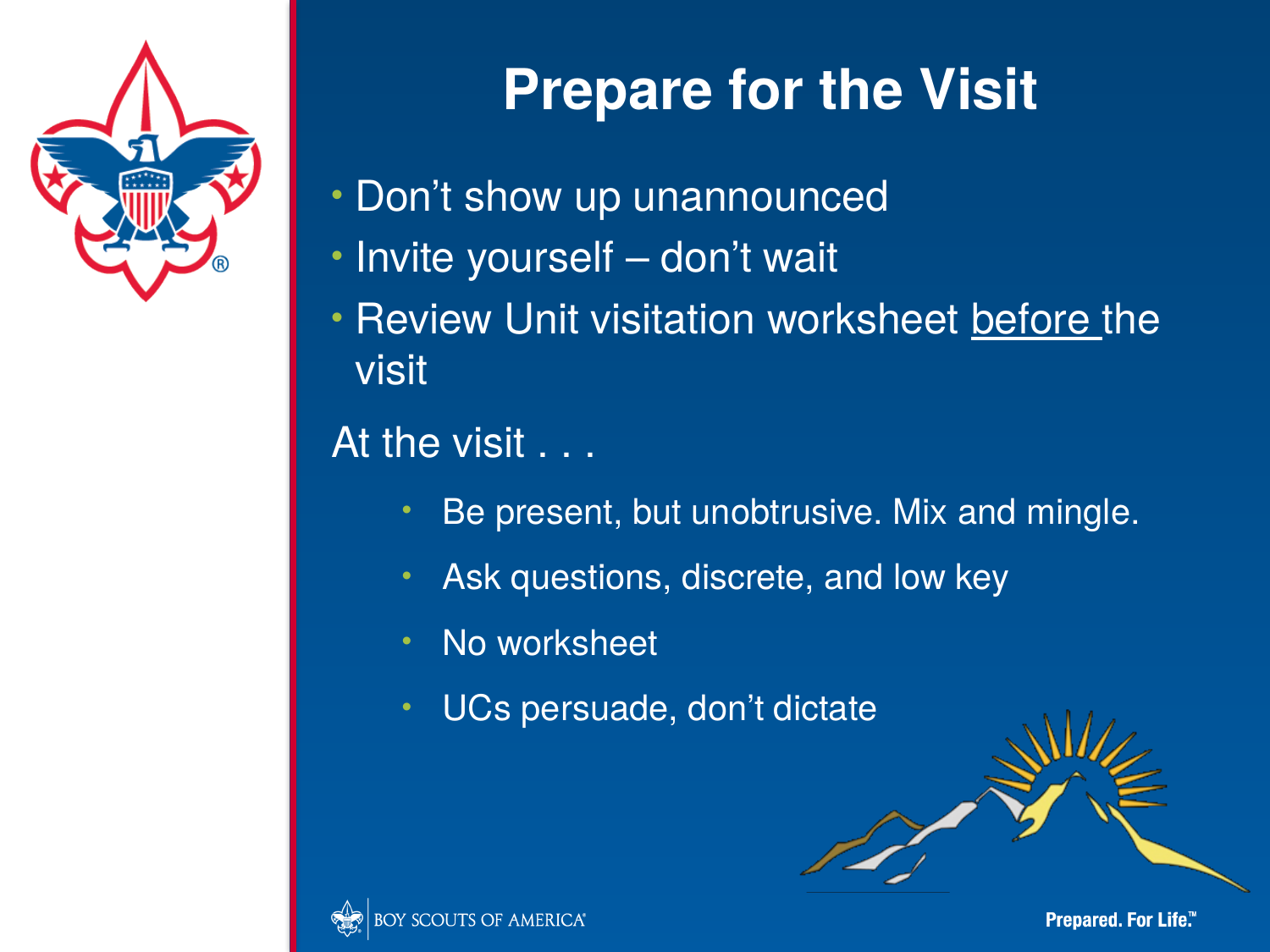

Prepare for the Visit
 Don’t show up unannounced
 Invite yourself – don’t wait
Review Unit visitation worksheet before the visit
At the visit . . .
Be present, but unobtrusive. Mix and mingle.
Ask questions, discrete, and low key
No worksheet
UCs persuade, don’t dictate